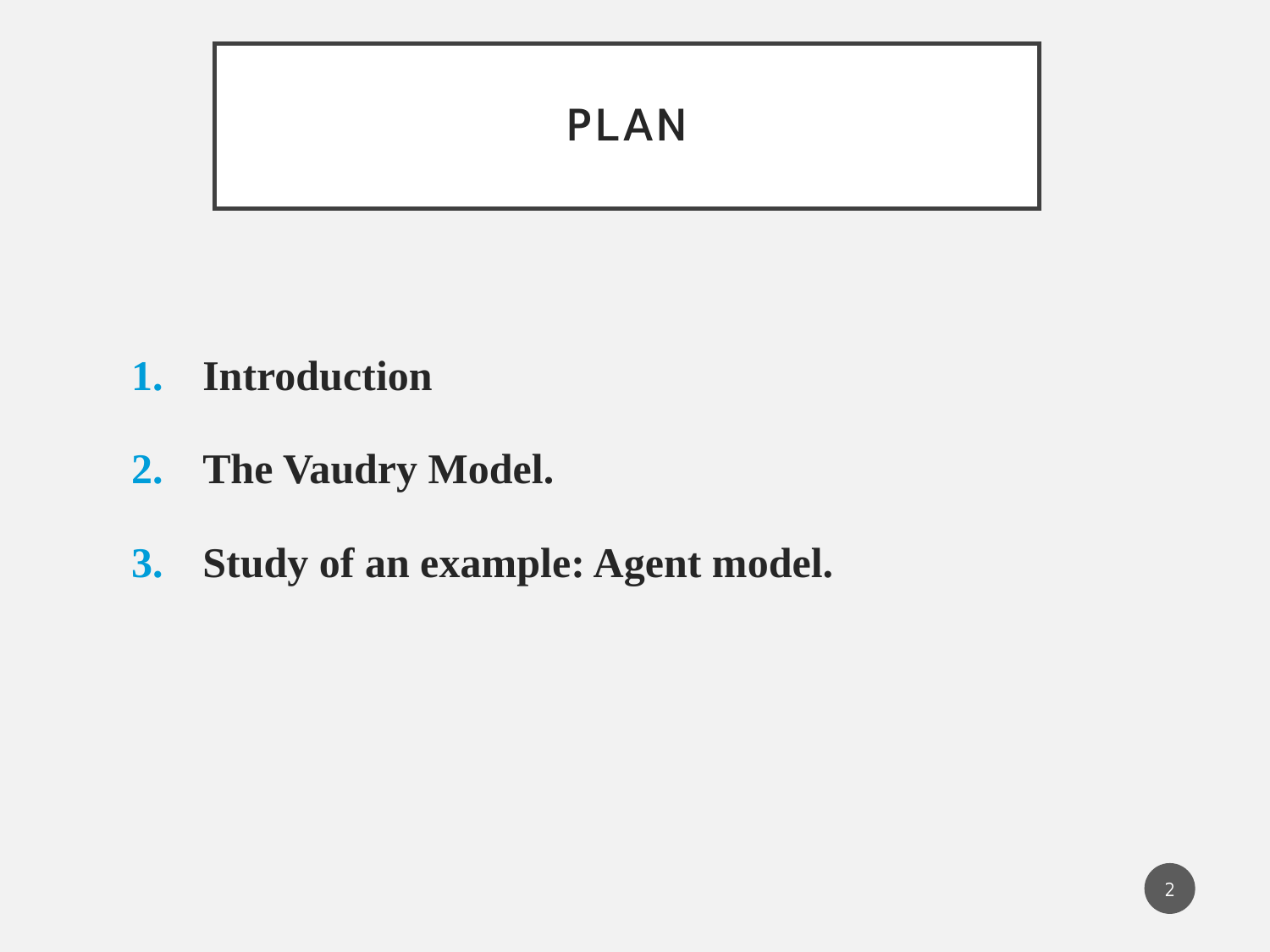

# Plan
Introduction
The Vaudry Model.
Study of an example: Agent model.
2